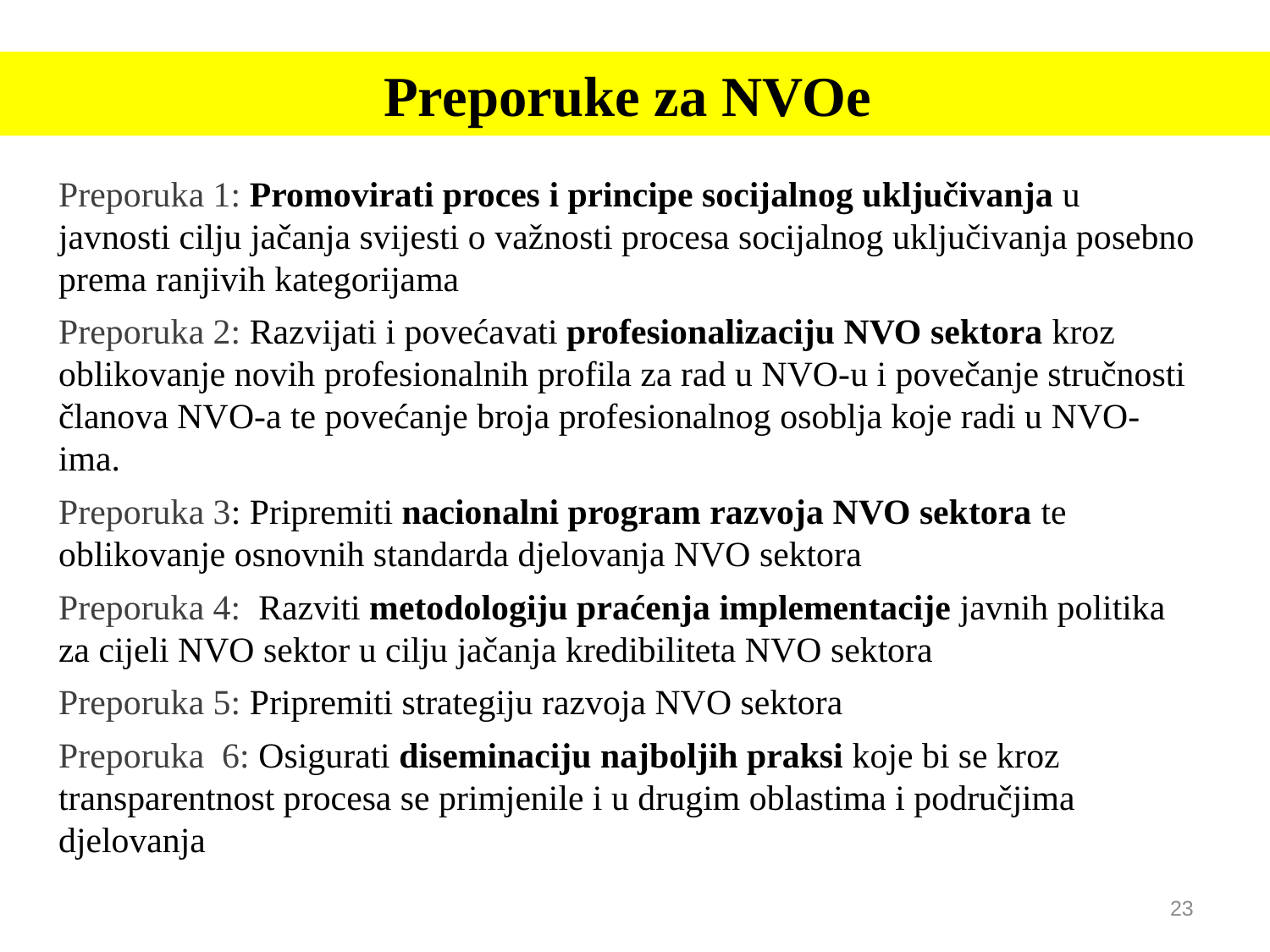

# Preporuke za NVOe
Preporuka 1: Promovirati proces i principe socijalnog uključivanja u javnosti cilju jačanja svijesti o važnosti procesa socijalnog uključivanja posebno prema ranjivih kategorijama
Preporuka 2: Razvijati i povećavati profesionalizaciju NVO sektora kroz oblikovanje novih profesionalnih profila za rad u NVO-u i povečanje stručnosti članova NVO-a te povećanje broja profesionalnog osoblja koje radi u NVO-ima.
Preporuka 3: Pripremiti nacionalni program razvoja NVO sektora te oblikovanje osnovnih standarda djelovanja NVO sektora
Preporuka 4:  Razviti metodologiju praćenja implementacije javnih politika za cijeli NVO sektor u cilju jačanja kredibiliteta NVO sektora
Preporuka 5: Pripremiti strategiju razvoja NVO sektora
Preporuka  6: Osigurati diseminaciju najboljih praksi koje bi se kroz transparentnost procesa se primjenile i u drugim oblastima i područjima djelovanja

23